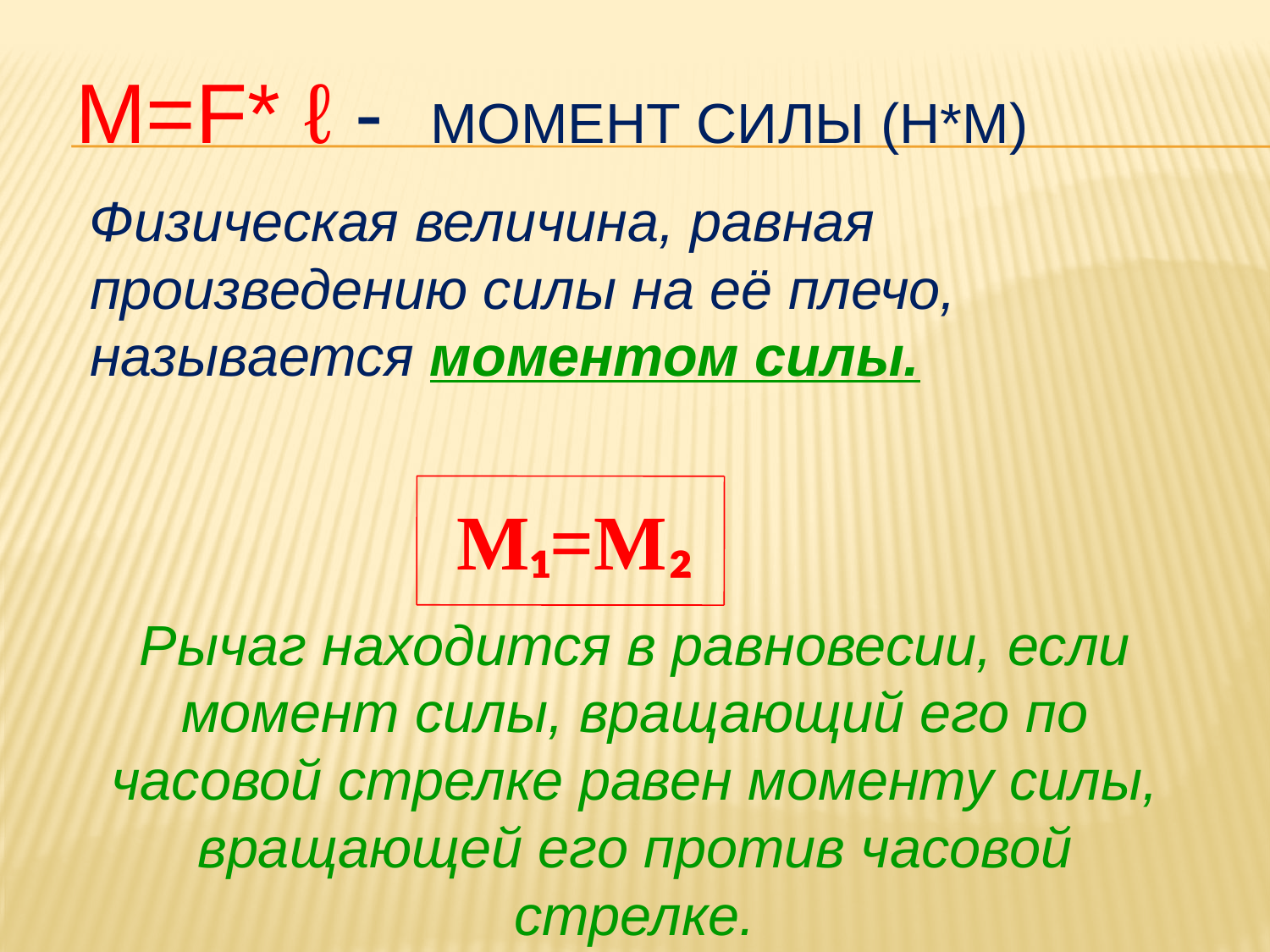

# M=F* ℓ -  момент силы (Н*м)
   Физическая величина, равная произведению силы на её плечо, называется моментом силы.
M₁=M₂
Рычаг находится в равновесии, если момент силы, вращающий его по часовой стрелке равен моменту силы, вращающей его против часовой стрелке.